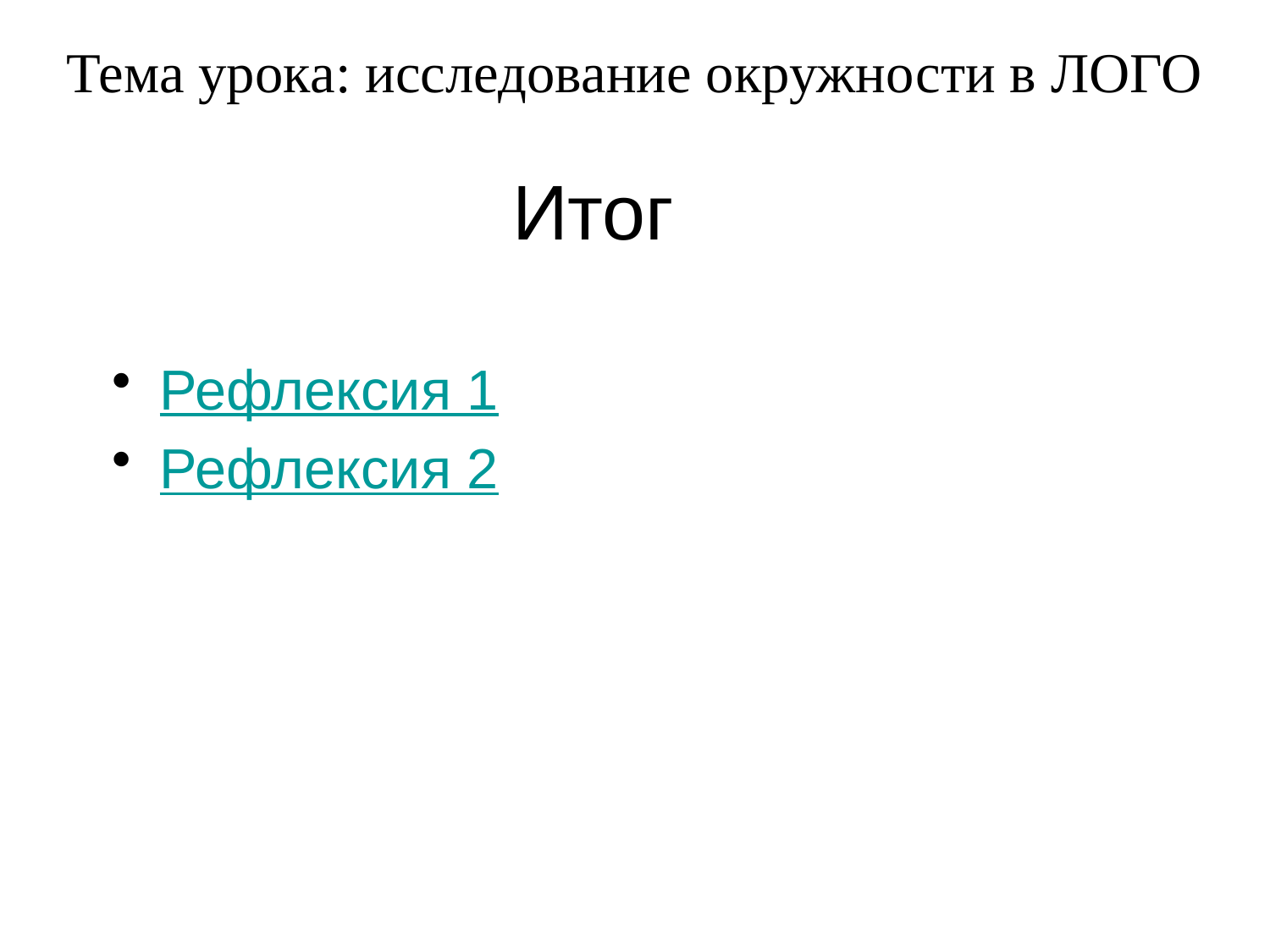

Тема урока: исследование окружности в ЛОГО
# Итог
Рефлексия 1
Рефлексия 2